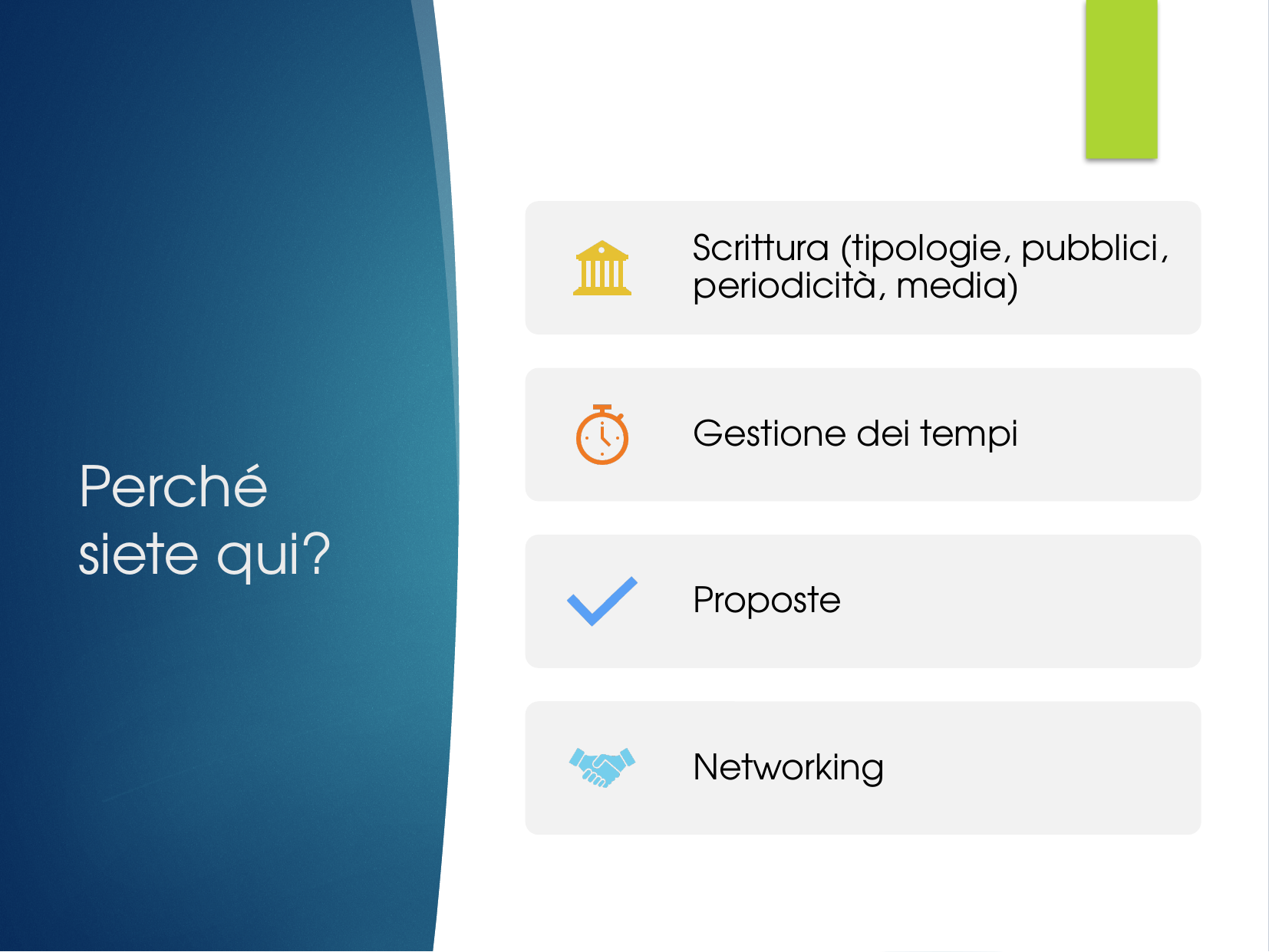

# Perché siete qui?
Scrittura (tipologie, pubblici, periodicità, media)
Gestione dei tempi
Proposte
Networking